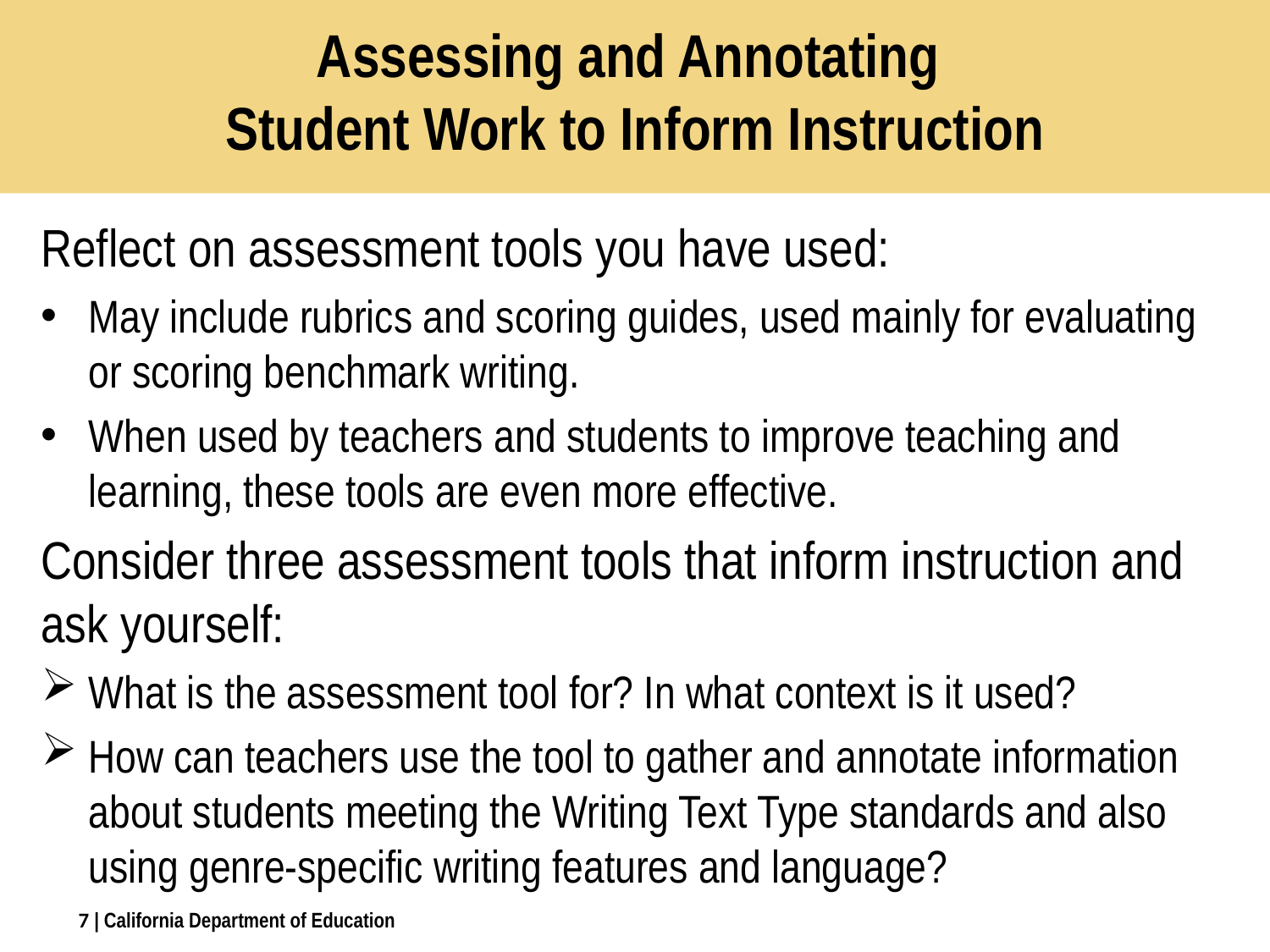

# Assessing and Annotating Student Work to Inform Instruction
Reflect on assessment tools you have used:
May include rubrics and scoring guides, used mainly for evaluating or scoring benchmark writing.
When used by teachers and students to improve teaching and learning, these tools are even more effective.
Consider three assessment tools that inform instruction and ask yourself:
What is the assessment tool for? In what context is it used?
How can teachers use the tool to gather and annotate information about students meeting the Writing Text Type standards and also using genre-specific writing features and language?

7
| California Department of Education